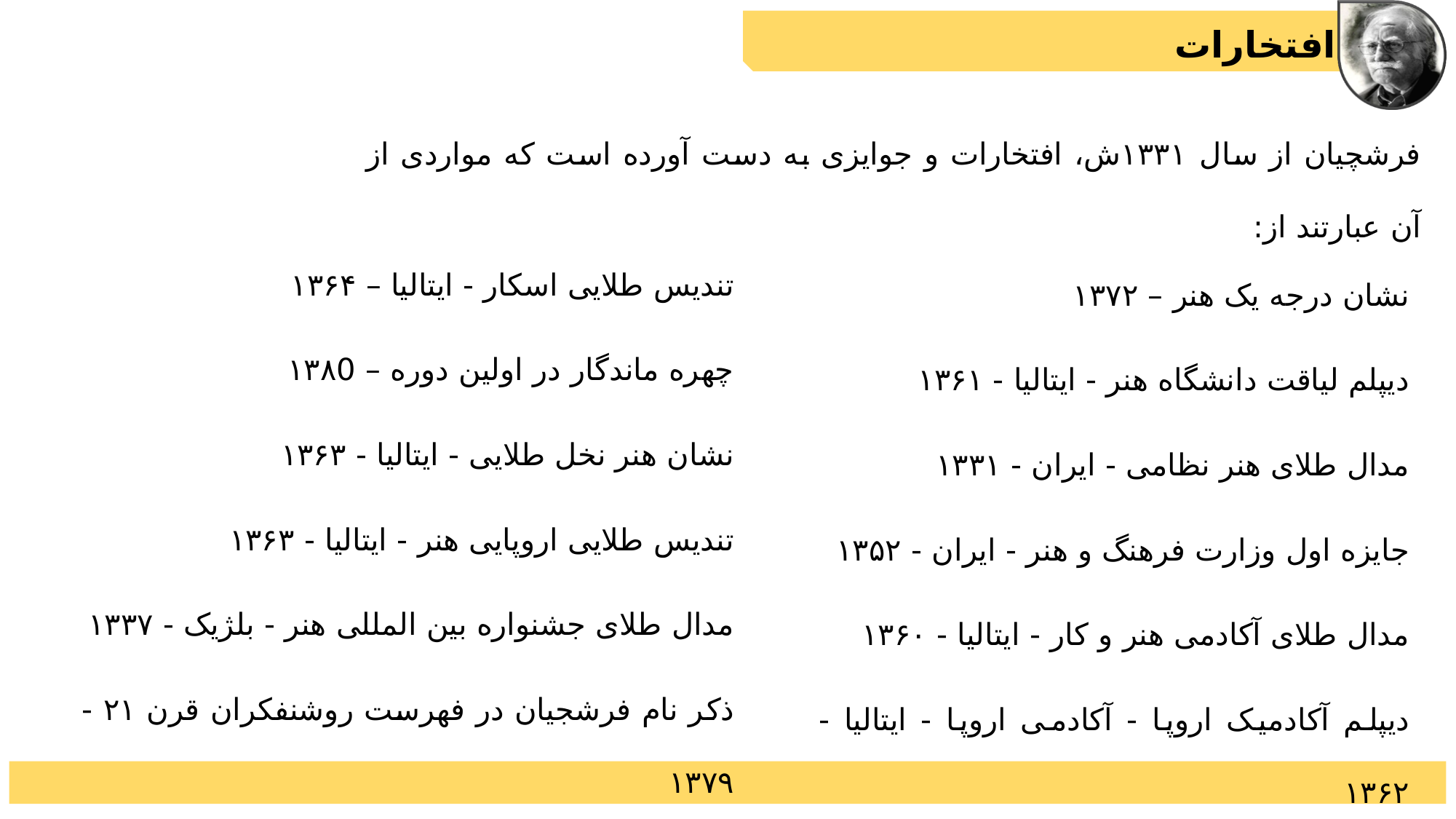

افتخارات
فرشچیان از سال ۱۳۳۱ش، افتخارات و جوایزی به دست آورده است که مواردی از آن عبارتند از:
تندیس طلایی اسکار - ایتالیا – ۱۳۶۴
چهره ماندگار در اولین دوره – ۱۳۸0
نشان هنر نخل طلایی - ایتالیا - ۱۳۶۳
تندیس طلایی اروپایی هنر - ایتالیا - ۱۳۶۳
مدال طلای جشنواره بین المللی هنر - بلژیک - ۱۳۳۷
ذکر نام فرشجیان در فهرست روشنفکران قرن ۲۱ - ۱۳۷۹
نشان درجه یک هنر – ۱۳۷۲
دیپلم لیاقت دانشگاه هنر - ایتالیا - ۱۳۶۱
مدال طلای هنر نظامی - ایران - ۱۳۳۱
جایزه اول وزارت فرهنگ و هنر - ایران - ۱۳۵۲
مدال طلای آکادمی هنر و کار - ایتالیا - ۱۳۶۰
دیپلم آکادمیک اروپا - آکادمی اروپا - ایتالیا - ۱۳۶۲